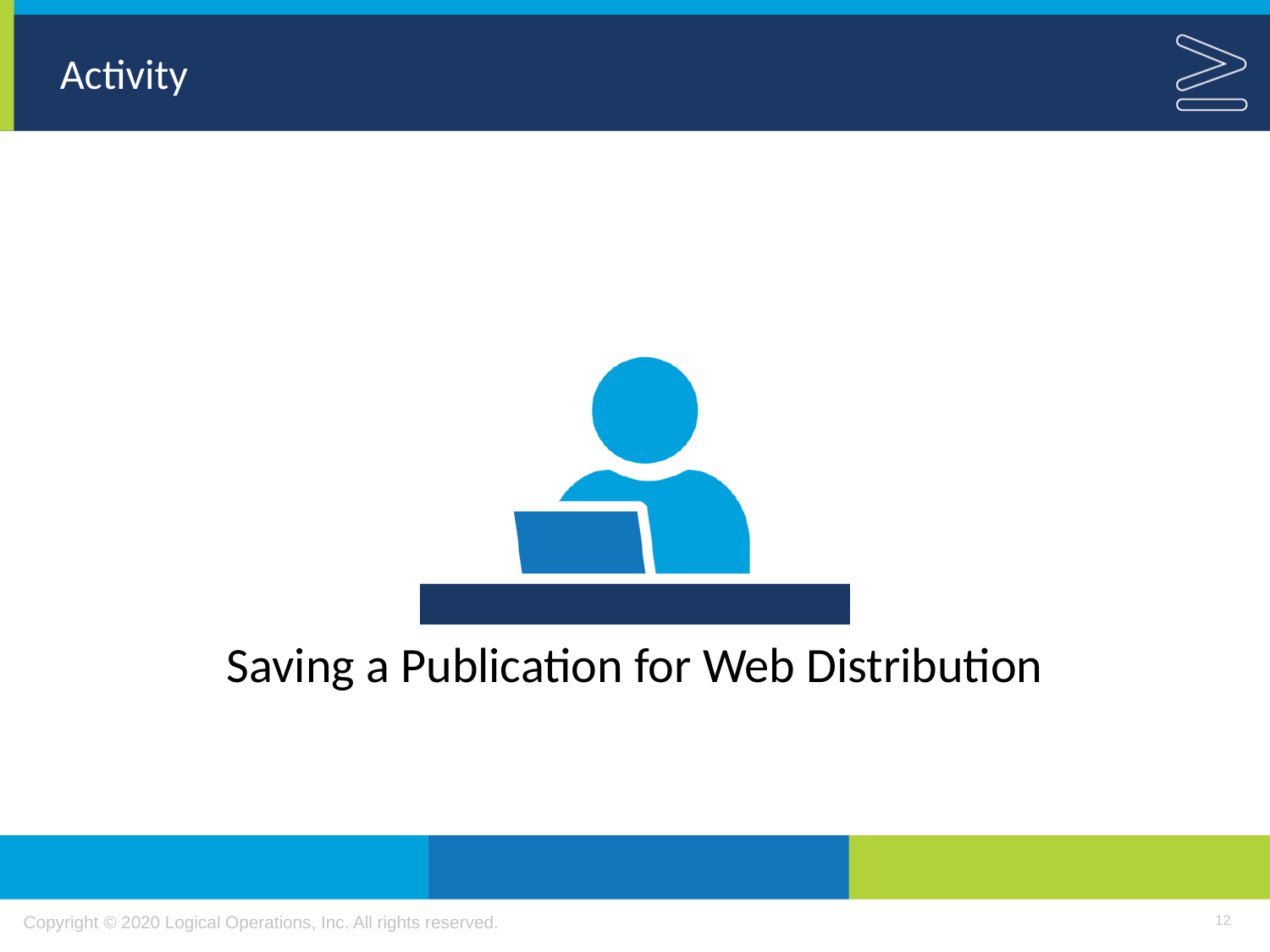

Saving a Publication for Web Distribution
12